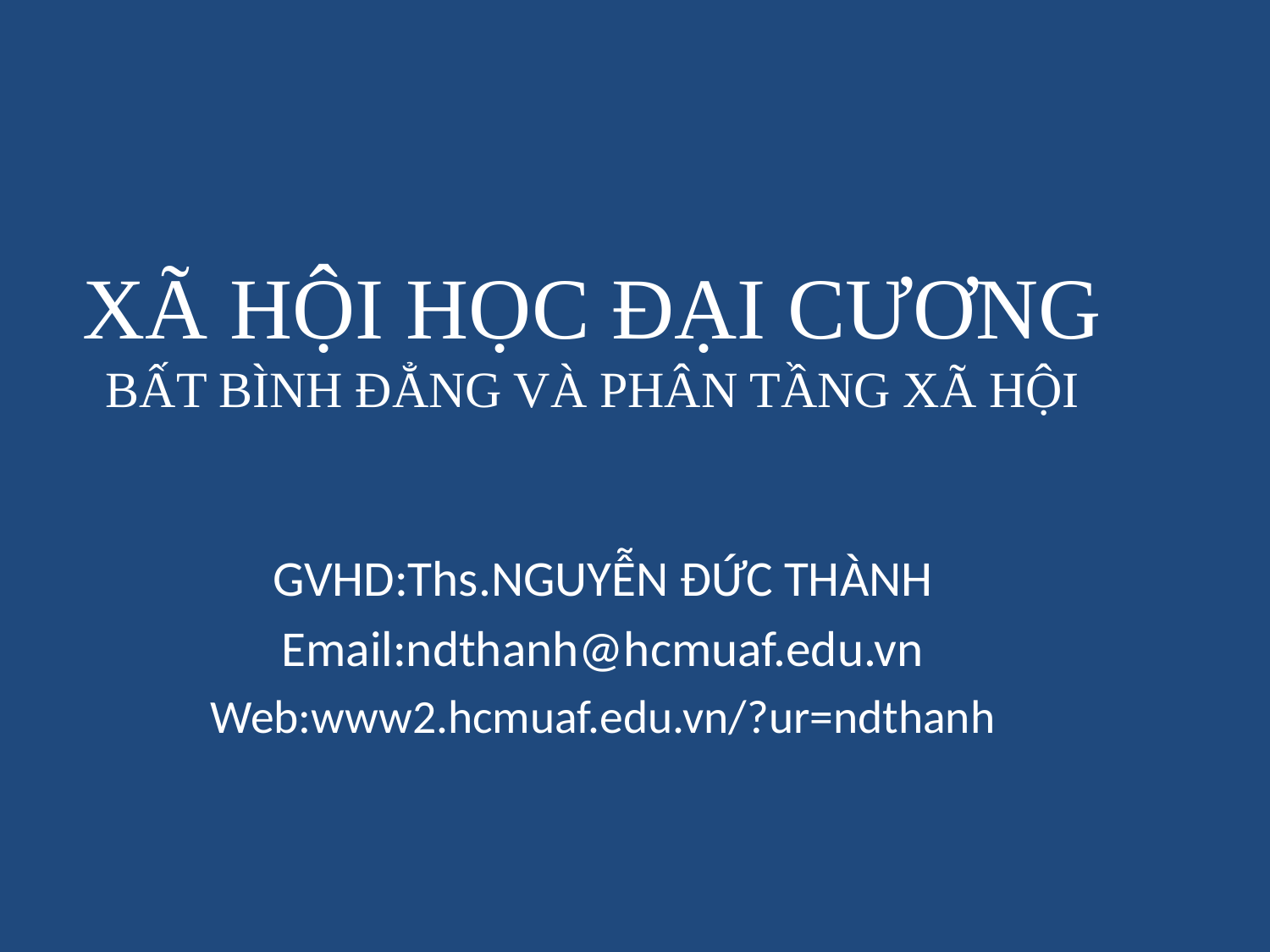

# XÃ HỘI HỌC ĐẠI CƯƠNG BẤT BÌNH ĐẲNG VÀ PHÂN TẦNG XÃ HỘI
GVHD:Ths.NGUYỄN ĐỨC THÀNH
Email:ndthanh@hcmuaf.edu.vn
Web:www2.hcmuaf.edu.vn/?ur=ndthanh